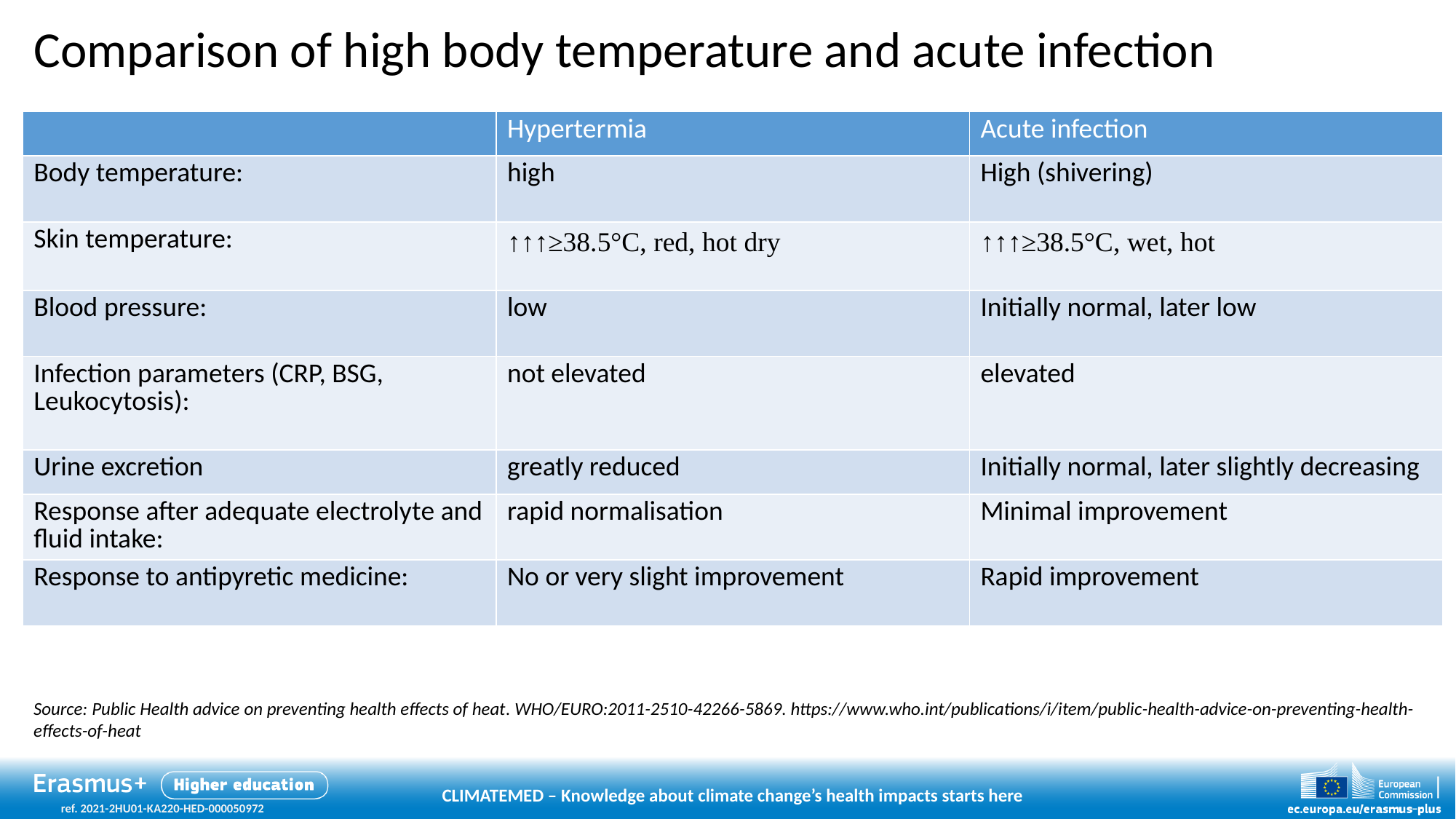

# Comparison of high body temperature and acute infection
|  | Hypertermia | Acute infection |
| --- | --- | --- |
| Body temperature: | high | High (shivering) |
| Skin temperature: | ↑↑↑≥38.5°C, red, hot dry | ↑↑↑≥38.5°C, wet, hot |
| Blood pressure: | low | Initially normal, later low |
| Infection parameters (CRP, BSG, Leukocytosis): | not elevated | elevated |
| Urine excretion | greatly reduced | Initially normal, later slightly decreasing |
| Response after adequate electrolyte and fluid intake: | rapid normalisation | Minimal improvement |
| Response to antipyretic medicine: | No or very slight improvement | Rapid improvement |
Source: Public Health advice on preventing health effects of heat. WHO/EURO:2011-2510-42266-5869. https://www.who.int/publications/i/item/public-health-advice-on-preventing-health-effects-of-heat